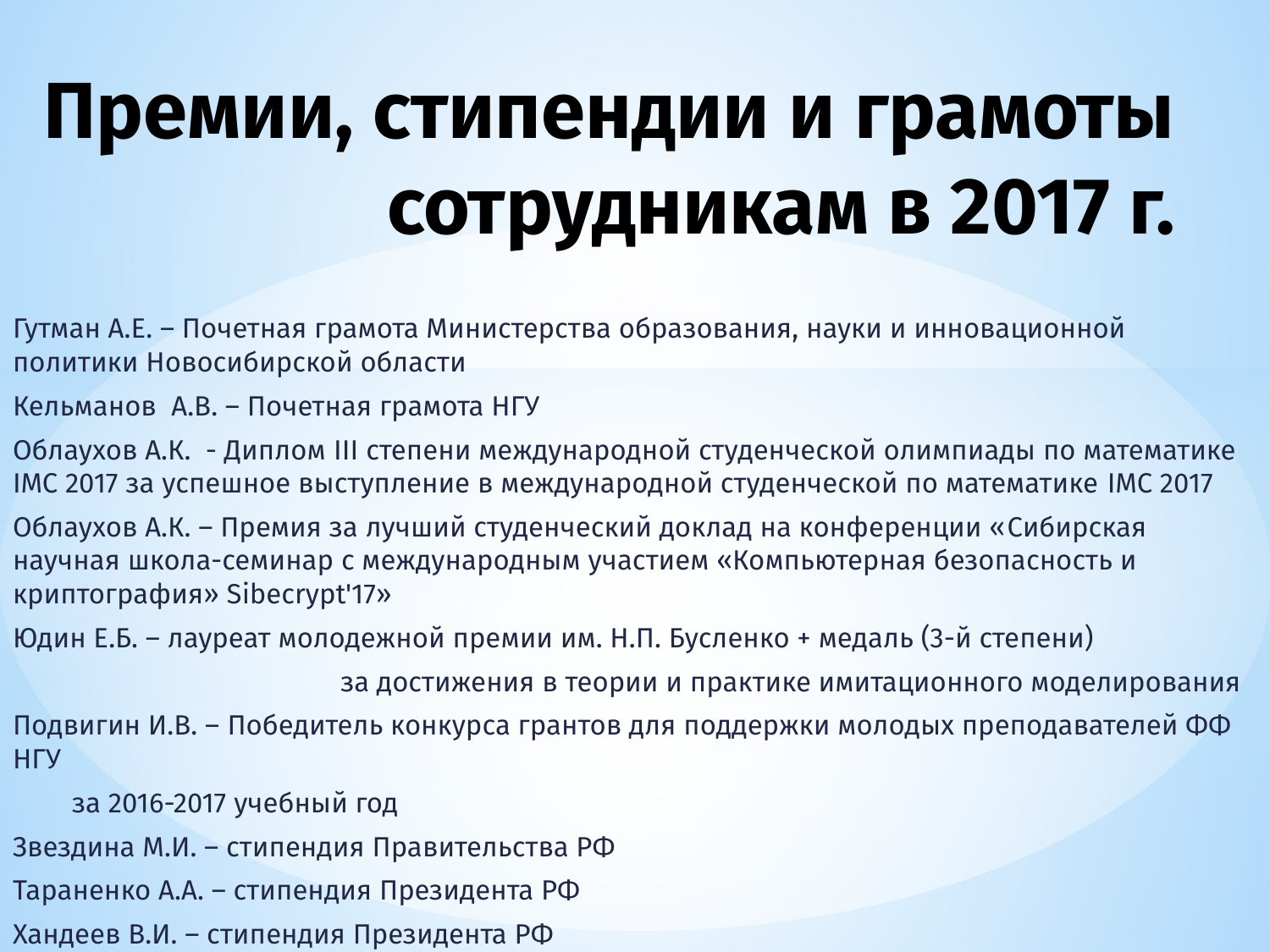

# Премии, стипендии и грамоты сотрудникам в 2017 г.

Гутман А.Е. – Почетная грамота Министерства образования, науки и инновационной политики Новосибирской области
Кельманов  А.В. – Почетная грамота НГУ
Облаухов А.К.  - Диплом III степени международной студенческой олимпиады по математике IMC 2017 за успешное выступление в международной студенческой по математике IMC 2017
Облаухов А.К. – Премия за лучший студенческий доклад на конференции «Cибирская научная школа-семинар с международным участием «Компьютерная безопасность и криптография» Sibecrypt'17»
Юдин Е.Б. – лауреат молодежной премии им. Н.П. Бусленко + медаль (3-й степени)
        за достижения в теории и практике имитационного моделирования
Подвигин И.В. – Победитель конкурса грантов для поддержки молодых преподавателей ФФ НГУ
        за 2016-2017 учебный год
Звездина М.И. – стипендия Правительства РФ
Тараненко А.А. – стипендия Президента РФ
Хандеев В.И. – стипендия Президента РФ